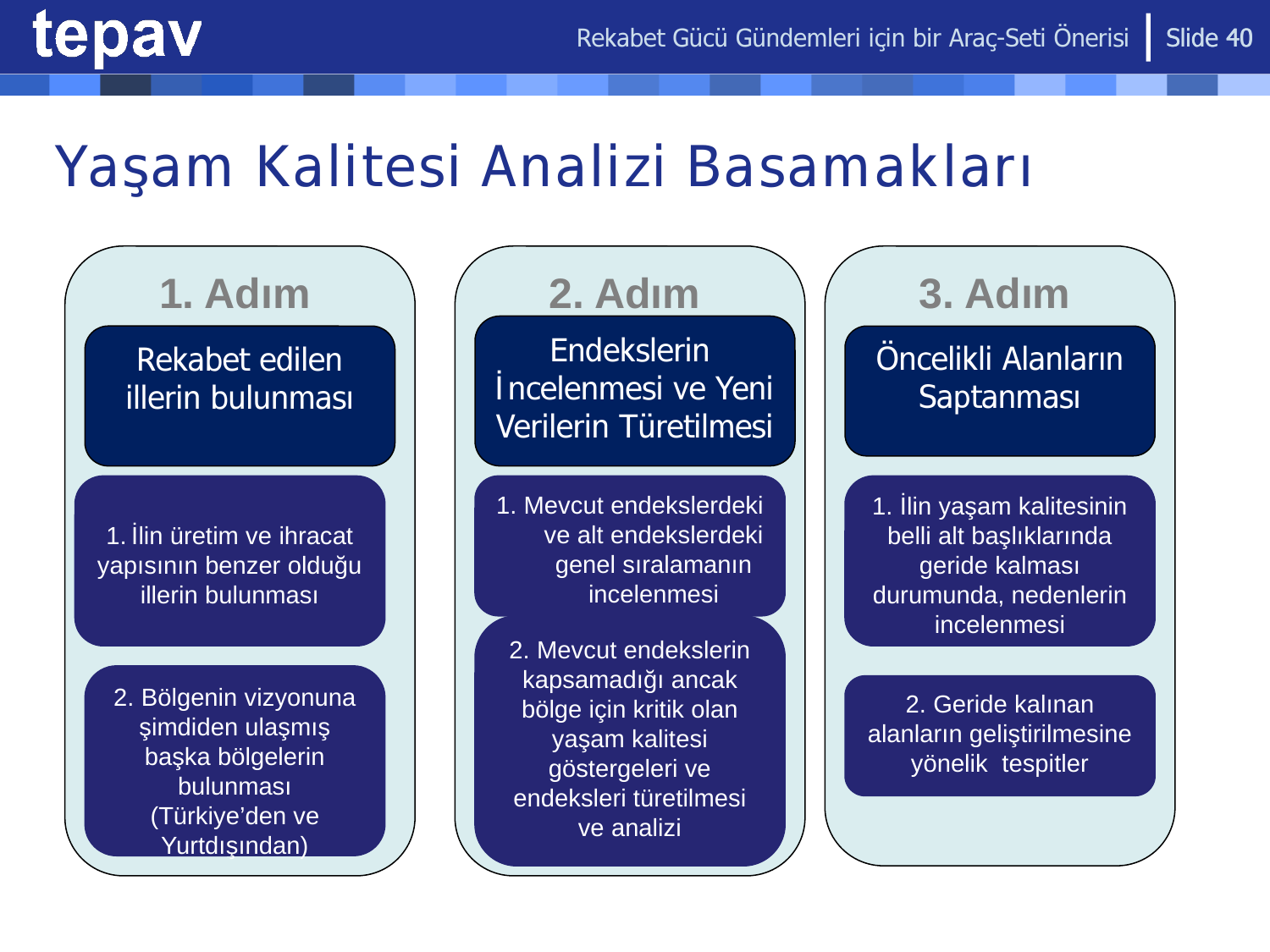

Rekabet Gücü Gündemleri için bir Araç-Seti Önerisi
Slide 40
Slide 40
# Yaşam Kalitesi Analizi Basamakları

1. Adım
2. Adım
3. Adım
Endekslerin
İncelenmesi ve Yeni Verilerin Türetilmesi
Rekabet edilen illerin bulunması
Öncelikli Alanların Saptanması

1. İlin üretim ve ihracat yapısının benzer olduğu illerin bulunması
1. Mevcut endekslerdeki ve alt endekslerdeki genel sıralamanın incelenmesi
1. İlin yaşam kalitesinin belli alt başlıklarında geride kalması durumunda, nedenlerin incelenmesi

2. Mevcut endekslerin kapsamadığı ancak bölge için kritik olan yaşam kalitesi göstergeleri ve endeksleri türetilmesi ve analizi

2. Bölgenin vizyonuna şimdiden ulaşmış başka bölgelerin bulunması (Türkiye’den ve Yurtdışından)

2. Geride kalınan alanların geliştirilmesine yönelik  tespitler